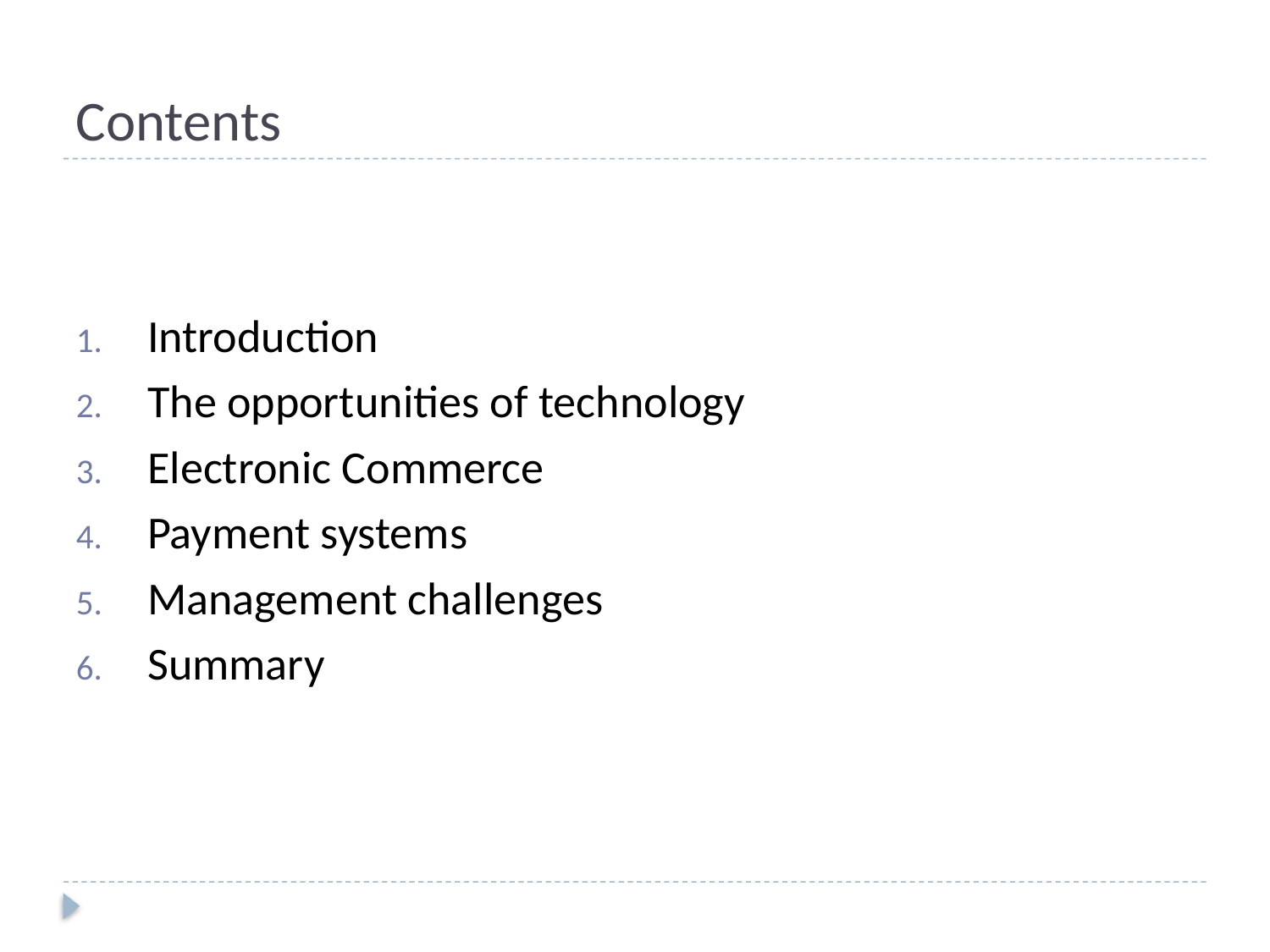

# Contents

Introduction
The opportunities of technology
Electronic Commerce
Payment systems
Management challenges
Summary